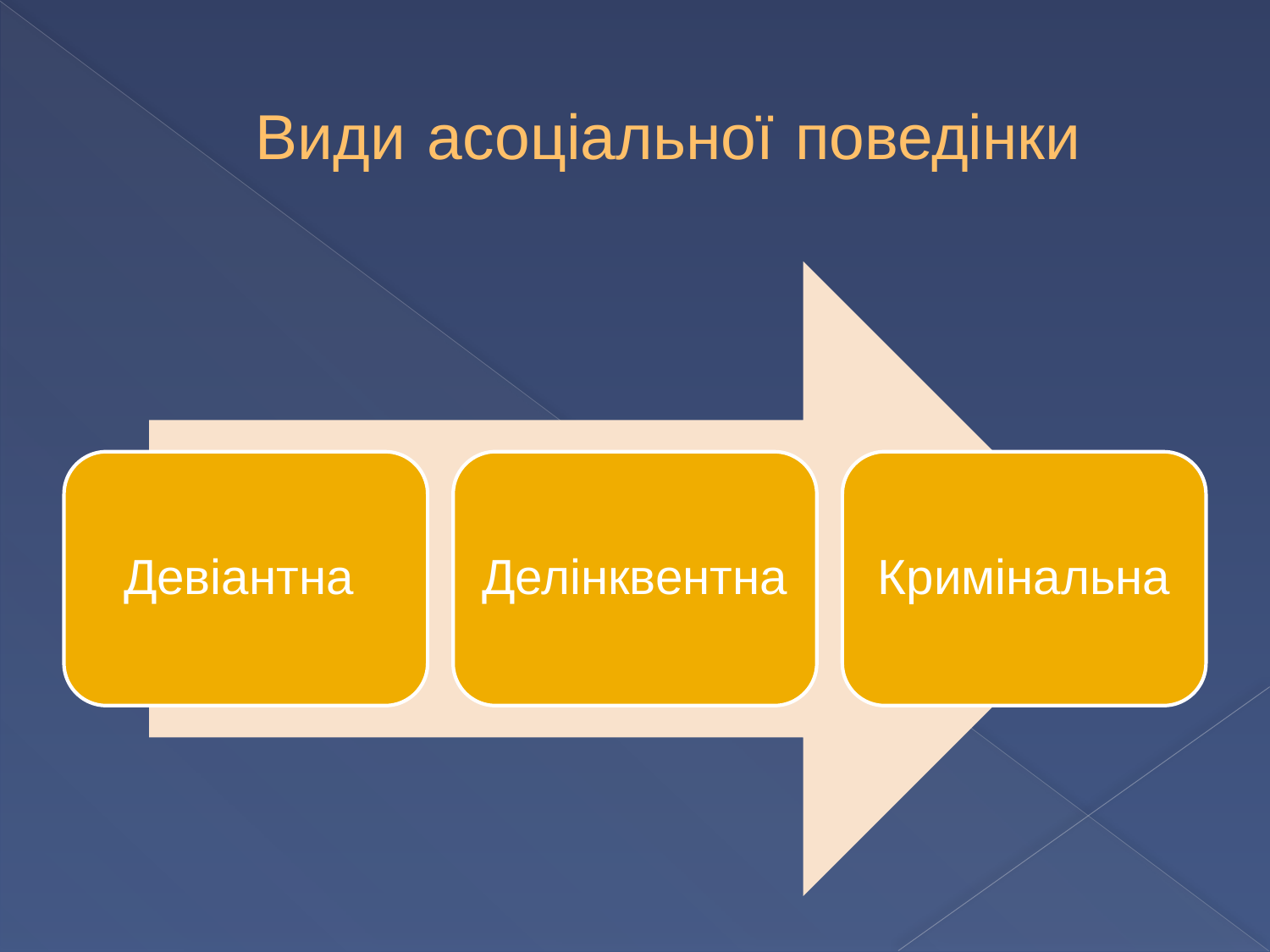

# Види асоціальної поведінки
Девіантна
Делінквентна
Кримінальна